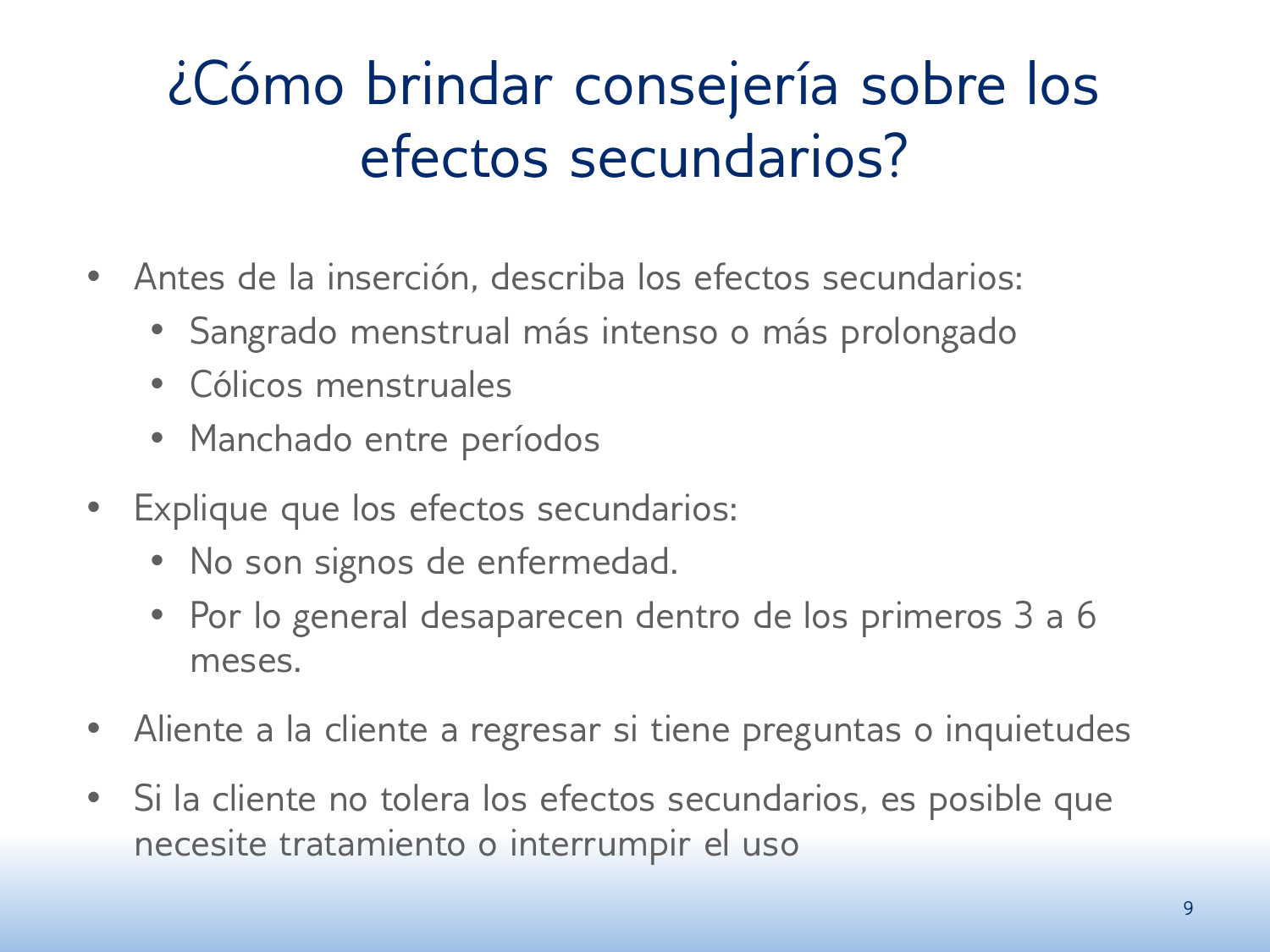

¿Cómo brindar consejería sobre los efectos secundarios?
Antes de la inserción, describa los efectos secundarios:
Sangrado menstrual más intenso o más prolongado
Cólicos menstruales
Manchado entre períodos
Explique que los efectos secundarios:
No son signos de enfermedad.
Por lo general desaparecen dentro de los primeros 3 a 6 meses.
Aliente a la cliente a regresar si tiene preguntas o inquietudes
Si la cliente no tolera los efectos secundarios, es posible que necesite tratamiento o interrumpir el uso
9